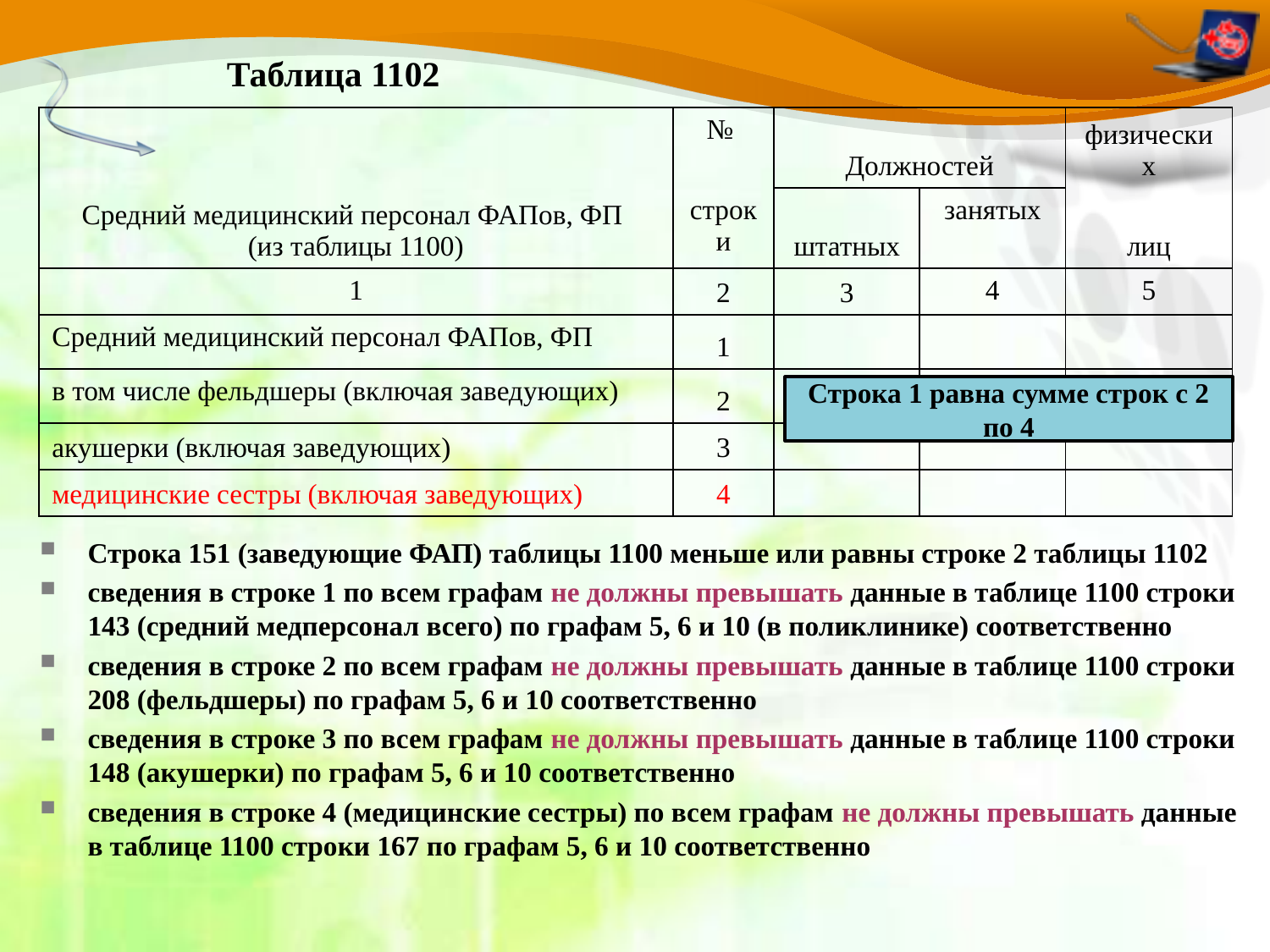

Таблица 1102
| Средний медицинский персонал ФАПов, ФП (из таблицы 1100) | № | Должностей |  | физических |
| --- | --- | --- | --- | --- |
|  | строки | штатных | занятых | лиц |
| 1 | 2 | 3 | 4 | 5 |
| Средний медицинский персонал ФАПов, ФП | 1 |  |  |  |
| в том числе фельдшеры (включая заведующих) | 2 |  |  |  |
| акушерки (включая заведующих) | 3 |  |  |  |
| медицинские сестры (включая заведующих) | 4 |  |  |  |
Строка 1 равна сумме строк с 2 по 4
Строка 151 (заведующие ФАП) таблицы 1100 меньше или равны строке 2 таблицы 1102
сведения в строке 1 по всем графам не должны превышать данные в таблице 1100 строки 143 (средний медперсонал всего) по графам 5, 6 и 10 (в поликлинике) соответственно
сведения в строке 2 по всем графам не должны превышать данные в таблице 1100 строки 208 (фельдшеры) по графам 5, 6 и 10 соответственно
сведения в строке 3 по всем графам не должны превышать данные в таблице 1100 строки 148 (акушерки) по графам 5, 6 и 10 соответственно
сведения в строке 4 (медицинские сестры) по всем графам не должны превышать данные в таблице 1100 строки 167 по графам 5, 6 и 10 соответственно